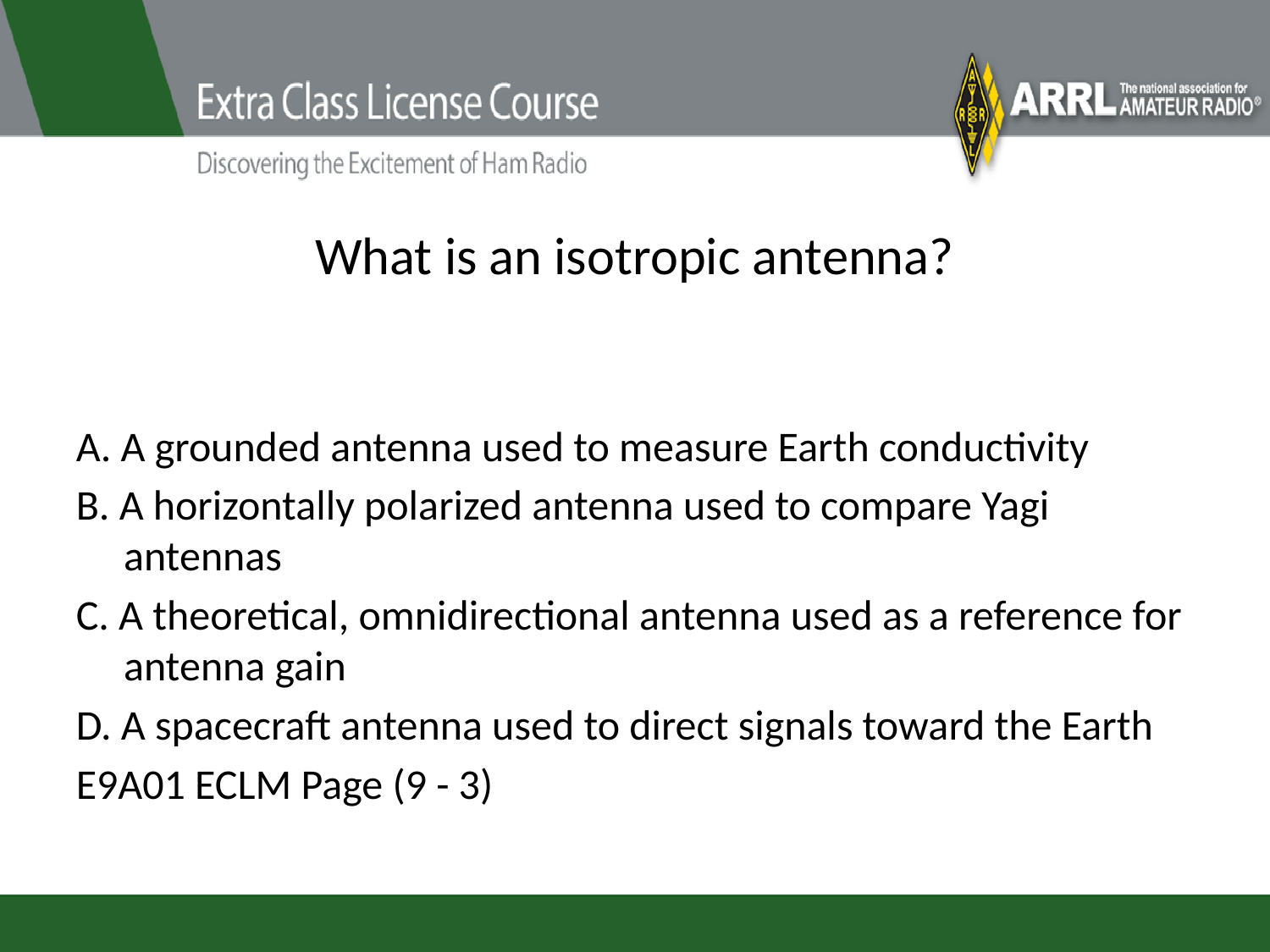

# What is an isotropic antenna?
A. A grounded antenna used to measure Earth conductivity
B. A horizontally polarized antenna used to compare Yagi antennas
C. A theoretical, omnidirectional antenna used as a reference for antenna gain
D. A spacecraft antenna used to direct signals toward the Earth
E9A01 ECLM Page (9 - 3)